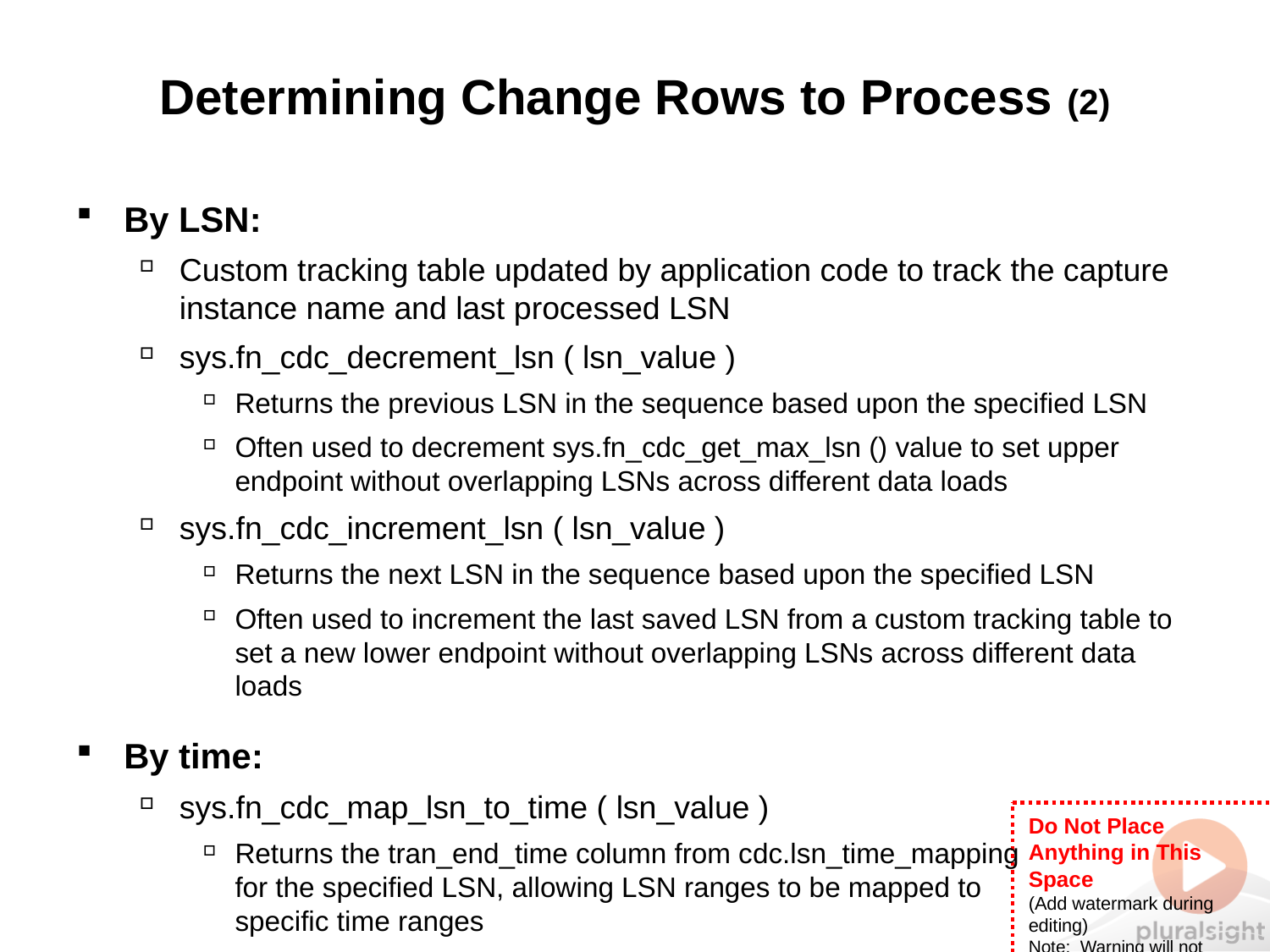

# Determining Change Rows to Process (2)
By LSN:
Custom tracking table updated by application code to track the capture instance name and last processed LSN
sys.fn_cdc_decrement_lsn ( lsn_value )
Returns the previous LSN in the sequence based upon the specified LSN
Often used to decrement sys.fn_cdc_get_max_lsn () value to set upper endpoint without overlapping LSNs across different data loads
sys.fn_cdc_increment_lsn ( lsn_value )
Returns the next LSN in the sequence based upon the specified LSN
Often used to increment the last saved LSN from a custom tracking table to set a new lower endpoint without overlapping LSNs across different data loads
By time:
sys.fn_cdc_map_lsn_to_time ( lsn_value )
Returns the tran_end_time column from cdc.lsn_time_mapping
for the specified LSN, allowing LSN ranges to be mapped to
specific time ranges